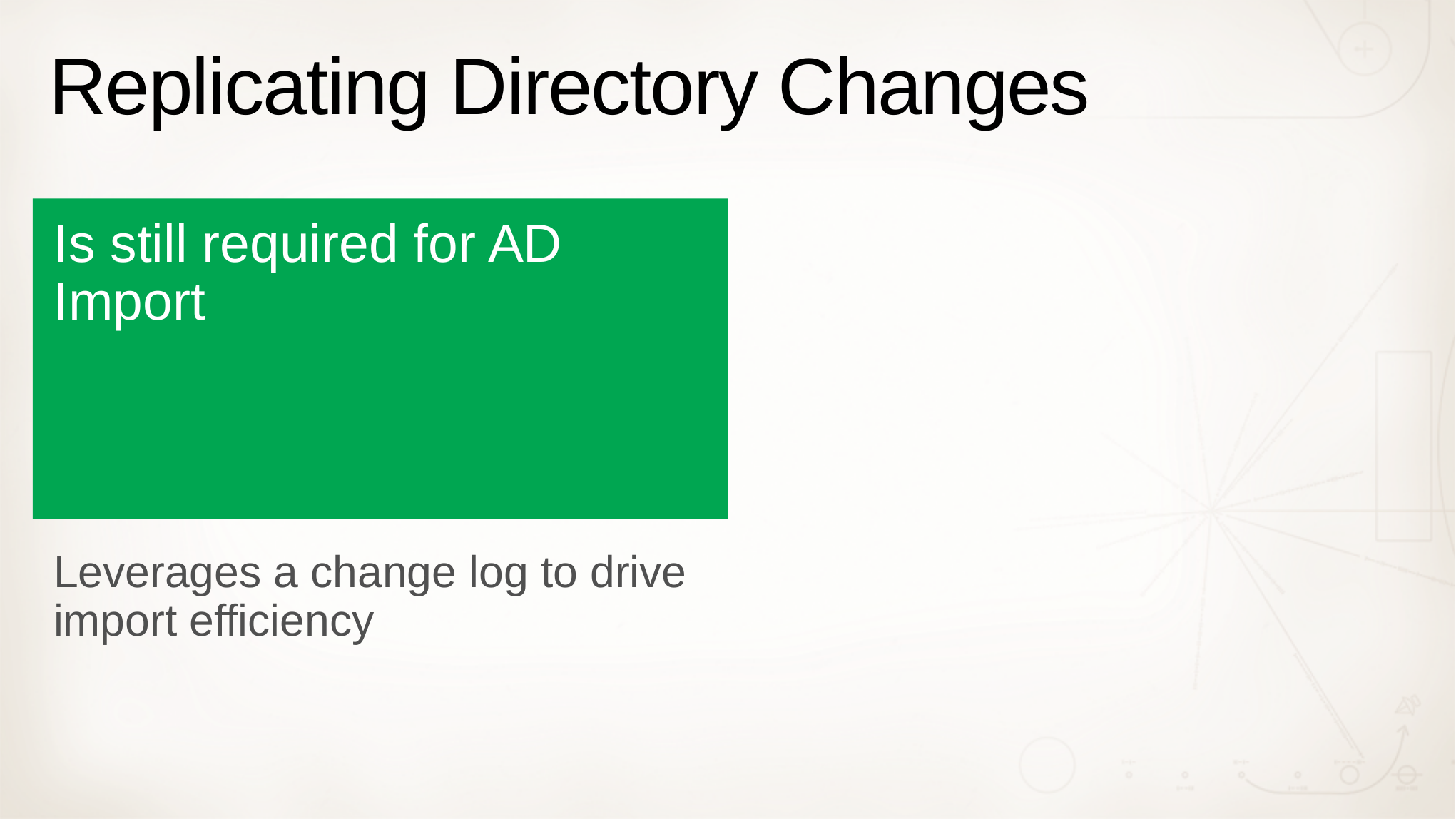

# Replicating Directory Changes
Is still required for AD Import
Leverages a change log to drive import efficiency